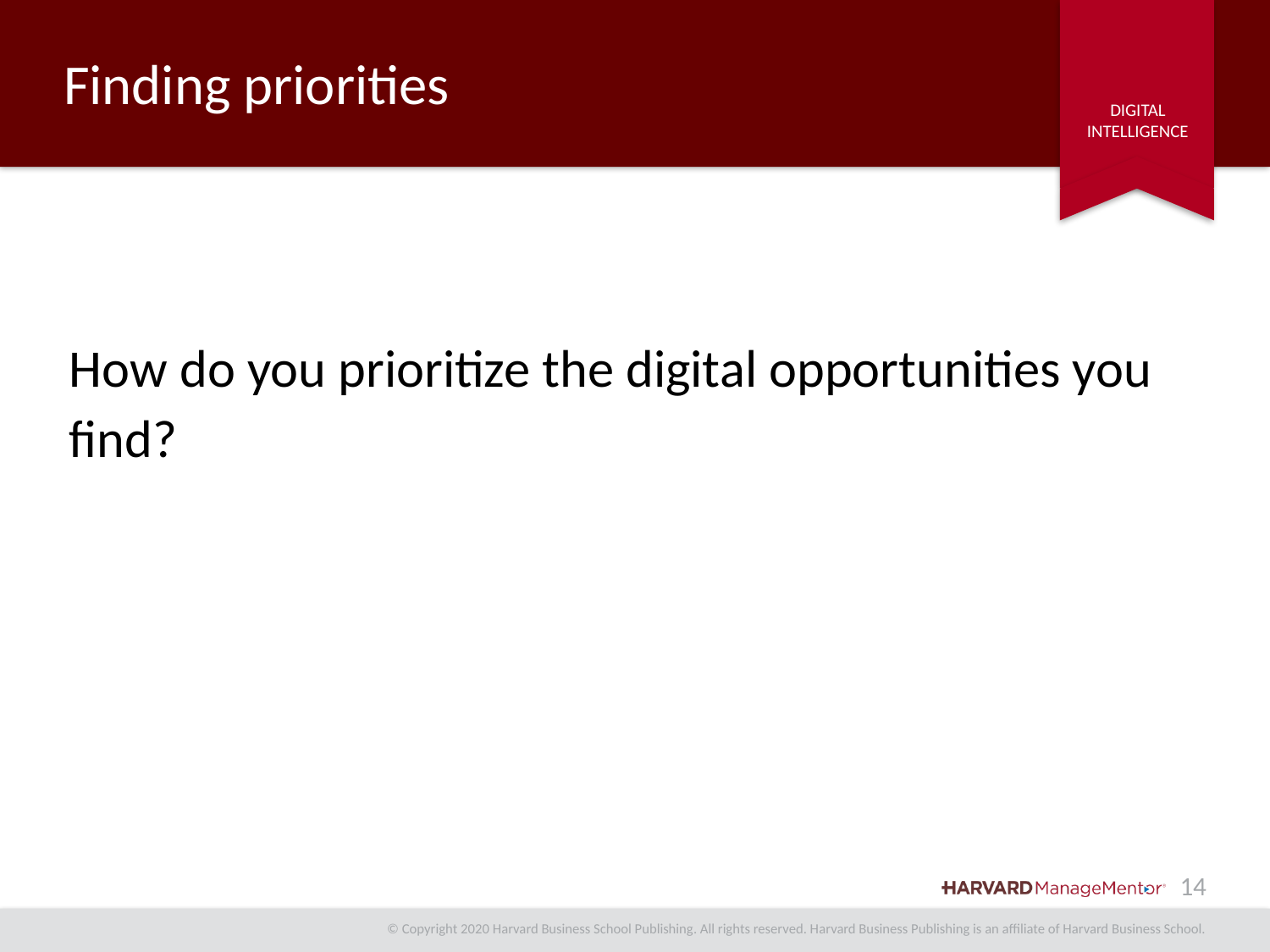

# Finding priorities

How do you prioritize the digital opportunities you find?